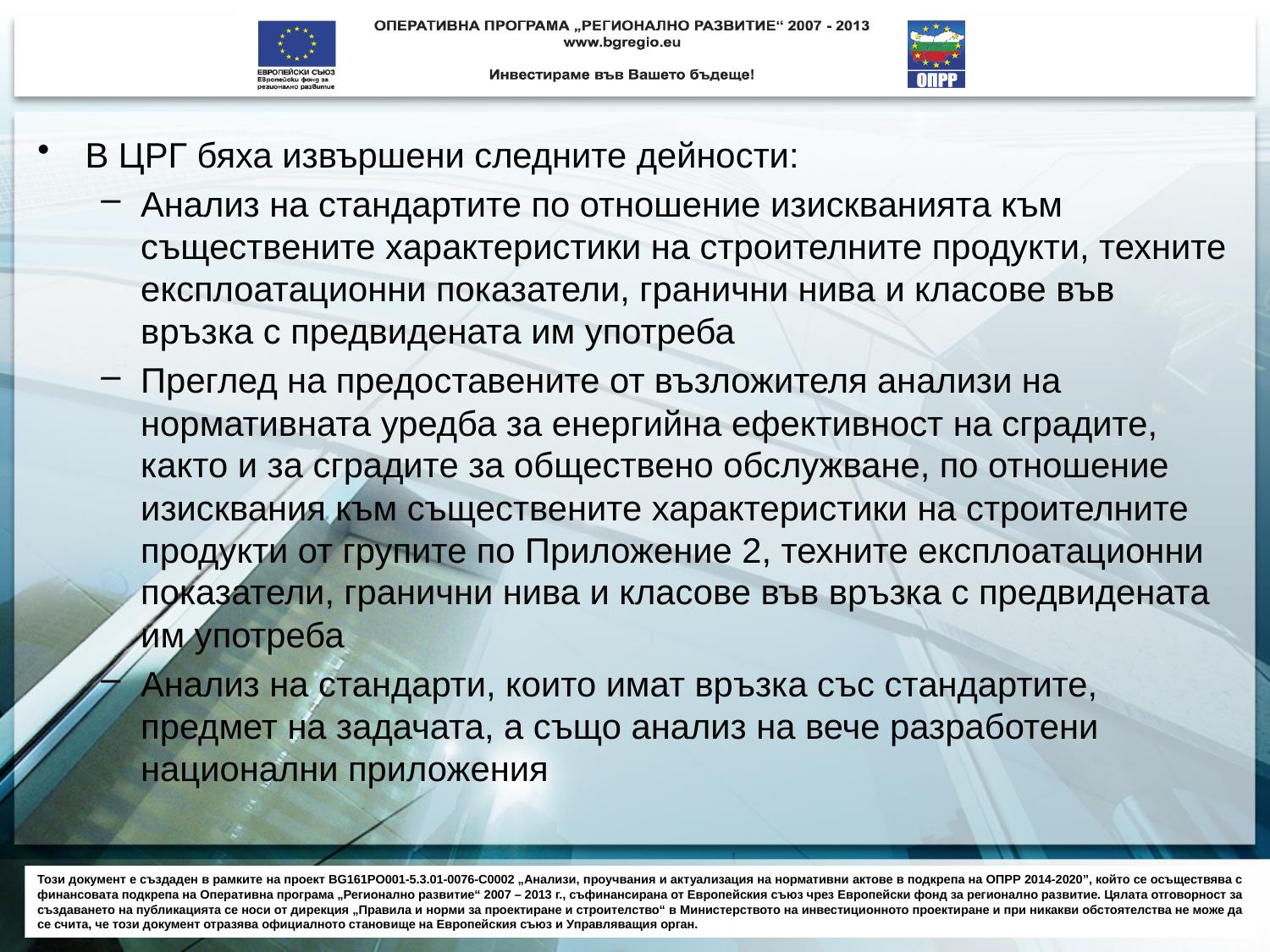

В ЦРГ бяха извършени следните дейности:
Анализ на стандартите по отношение изискванията към съществените характеристики на строителните продукти, техните експлоатационни показатели, гранични нива и класове във връзка с предвидената им употреба
Преглед на предоставените от възложителя анализи на нормативната уредба за енергийна ефективност на сградите, както и за сградите за обществено обслужване, по отношение изисквания към съществените характеристики на строителните продукти от групите по Приложение 2, техните експлоатационни показатели, гранични нива и класове във връзка с предвидената им употреба
Анализ на стандарти, които имат връзка със стандартите, предмет на задачата, а също анализ на вече разработени национални приложения